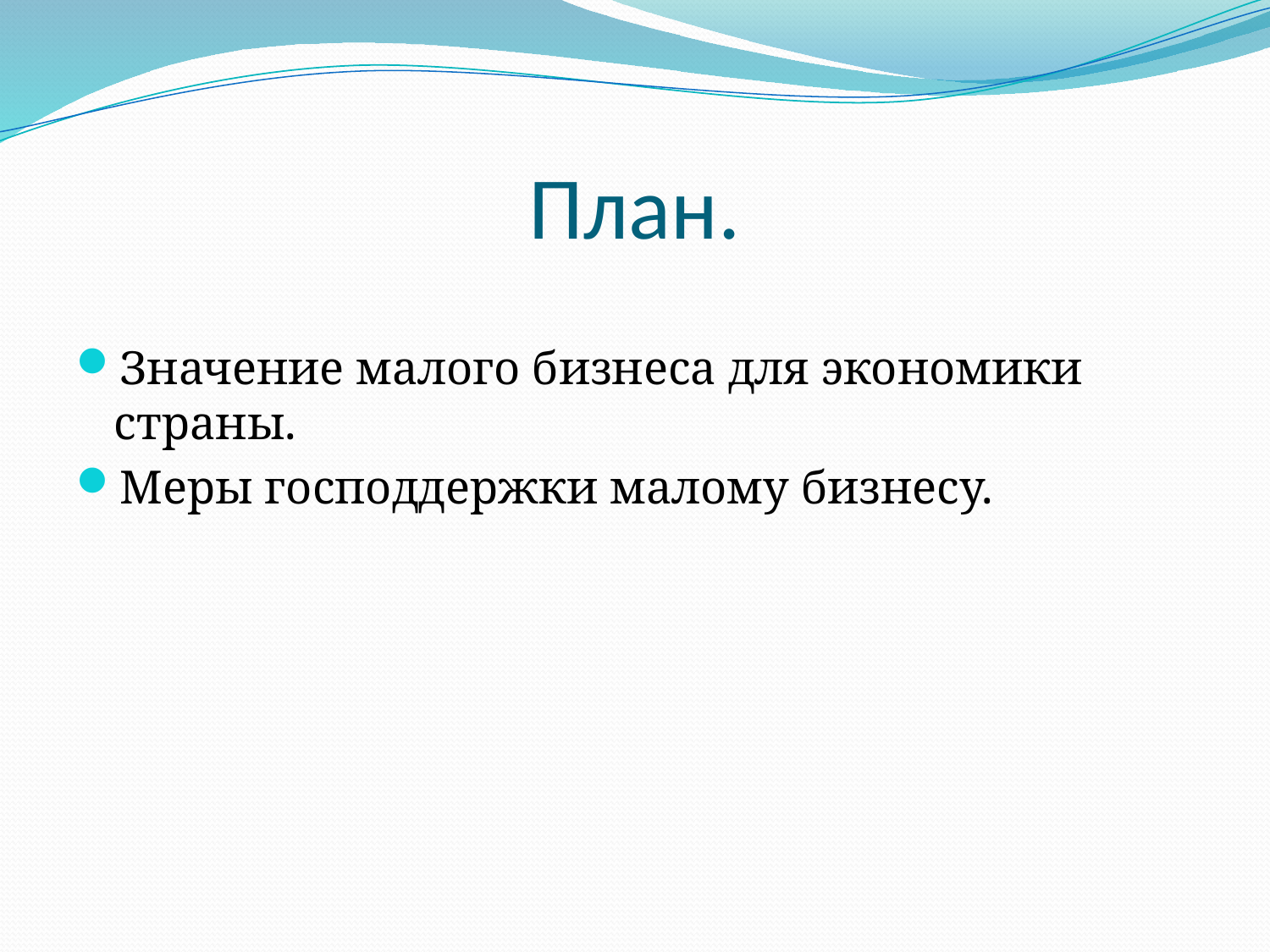

# План.

Значение малого бизнеса для экономики страны.
Меры господдержки малому бизнесу.